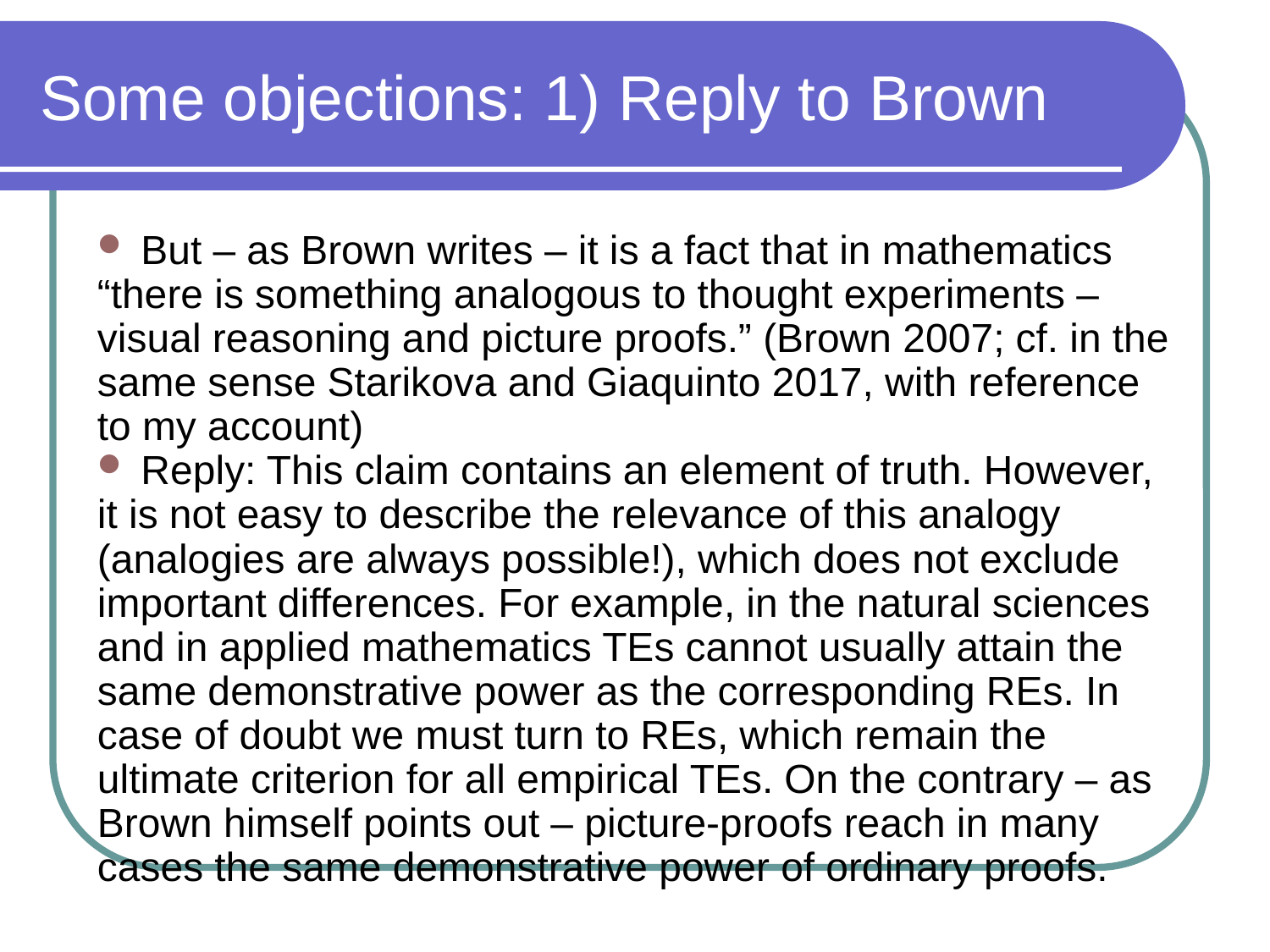

# Some objections: 1) Reply to Brown
 But – as Brown writes – it is a fact that in mathematics “there is something analogous to thought experiments – visual reasoning and picture proofs.” (Brown 2007; cf. in the same sense Starikova and Giaquinto 2017, with reference to my account)
 Reply: This claim contains an element of truth. However, it is not easy to describe the relevance of this analogy (analogies are always possible!), which does not exclude important differences. For example, in the natural sciences and in applied mathematics TEs cannot usually attain the same demonstrative power as the corresponding REs. In case of doubt we must turn to REs, which remain the ultimate criterion for all empirical TEs. On the contrary – as Brown himself points out – picture-proofs reach in many cases the same demonstrative power of ordinary proofs.